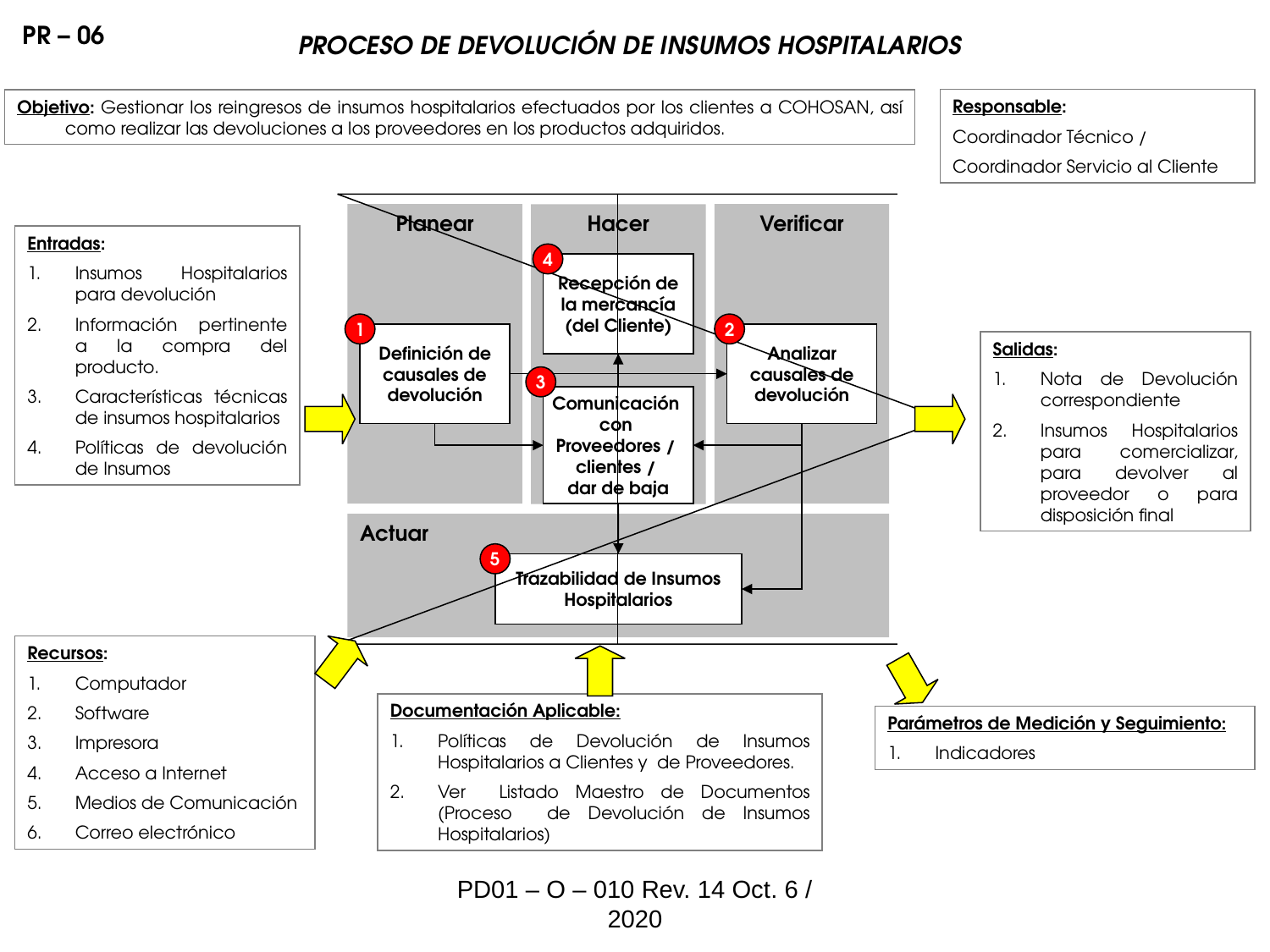

PR – 06
PROCESO DE DEVOLUCIÓN DE INSUMOS HOSPITALARIOS
Responsable:
Coordinador Técnico /
Coordinador Servicio al Cliente
Objetivo: Gestionar los reingresos de insumos hospitalarios efectuados por los clientes a COHOSAN, así como realizar las devoluciones a los proveedores en los productos adquiridos.

Planear
Verificar
Hacer
Entradas:
Insumos Hospitalarios para devolución
Información pertinente a la compra del producto.
Características técnicas de insumos hospitalarios
Políticas de devolución de Insumos
4
Recepción de la mercancía (del Cliente)
1
2
Definición de causales de devolución
Analizar causales de devolución
Salidas:
Nota de Devolución correspondiente
Insumos Hospitalarios para comercializar, para devolver al proveedor o para disposición final
3
Comunicación
con
Proveedores /
clientes /
dar de baja

Actuar
5
Trazabilidad de Insumos Hospitalarios
Recursos:
Computador
Software
Impresora
Acceso a Internet
Medios de Comunicación
Correo electrónico

Documentación Aplicable:
Políticas de Devolución de Insumos Hospitalarios a Clientes y  de Proveedores.
Ver  Listado Maestro de Documentos (Proceso  de Devolución de Insumos Hospitalarios)
Parámetros de Medición y Seguimiento:
Indicadores
PD01 – O – 010 Rev. 14 Oct. 6 / 2020